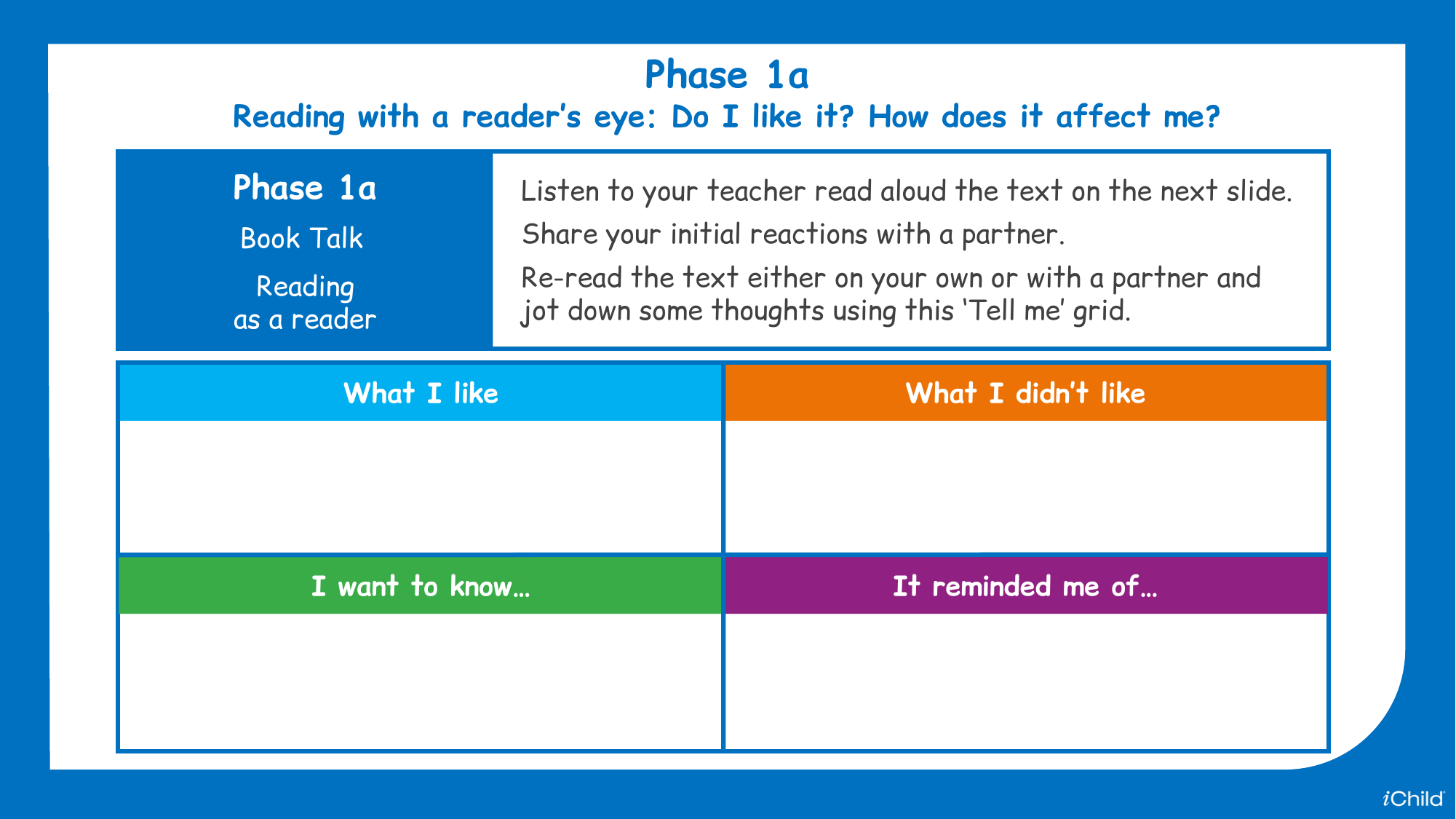

Phase 1a
Reading with a reader’s eye: Do I like it? How does it affect me?

Phase 1a
Book Talk
Reading
as a reader
Listen to your teacher read aloud the text on the next slide.
Share your initial reactions with a partner.
Re-read the text either on your own or with a partner and jot down some thoughts using this ‘Tell me’ grid.

What I like

What I didn’t like

I want to know…
It reminded me of…